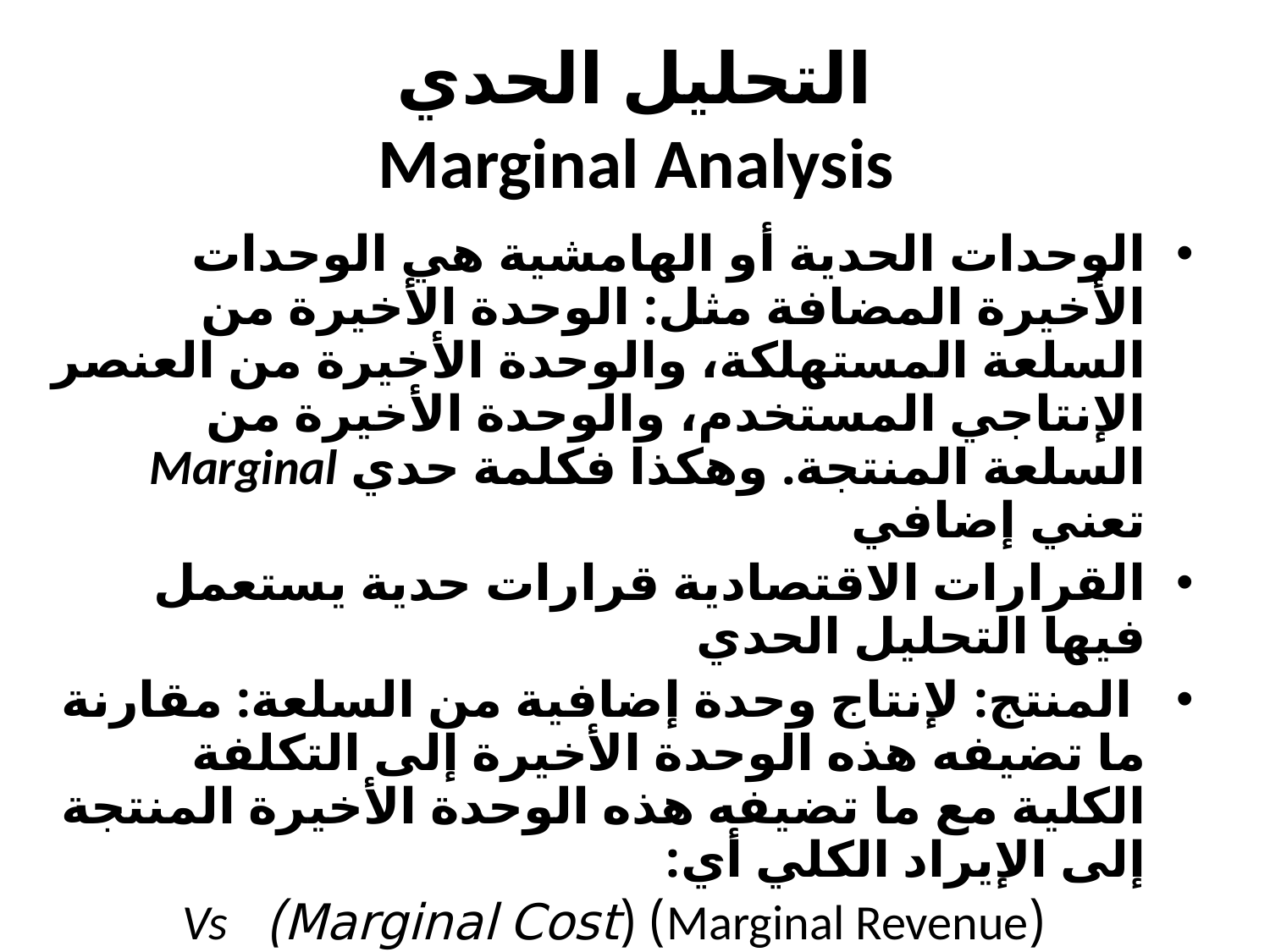

# التحليل الحدي Marginal Analysis
الوحدات الحدية أو الهامشية هي الوحدات الأخيرة المضافة مثل: الوحدة الأخيرة من السلعة المستهلكة، والوحدة الأخيرة من العنصر الإنتاجي المستخدم، والوحدة الأخيرة من السلعة المنتجة. وهكذا فكلمة حدي Marginal  تعني إضافي
القرارات الاقتصادية قرارات حدية يستعمل فيها التحليل الحدي
 المنتج: لإنتاج وحدة إضافية من السلعة: مقارنة ما تضيفه هذه الوحدة الأخيرة إلى التكلفة الكلية مع ما تضيفه هذه الوحدة الأخيرة المنتجة إلى الإيراد الكلي أي:
 (Marginal Revenue) (Marginal Cost)   Vs
 عندما تفكر في العمل /الدراسة ساعة إضافية ماذا يدور في ذهنك؟؟